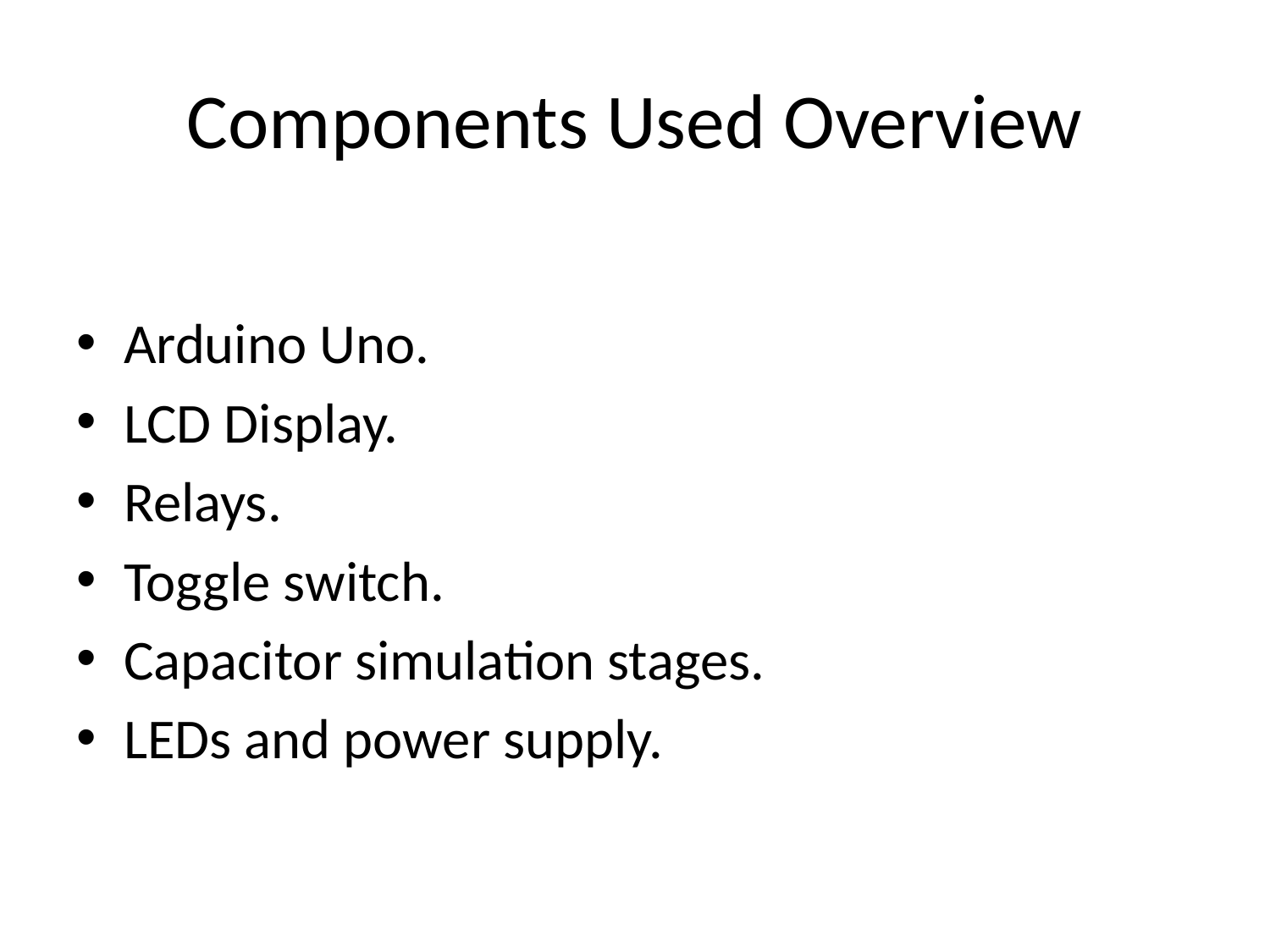

# Components Used Overview

Arduino Uno.
LCD Display.
Relays.
Toggle switch.
Capacitor simulation stages.
LEDs and power supply.